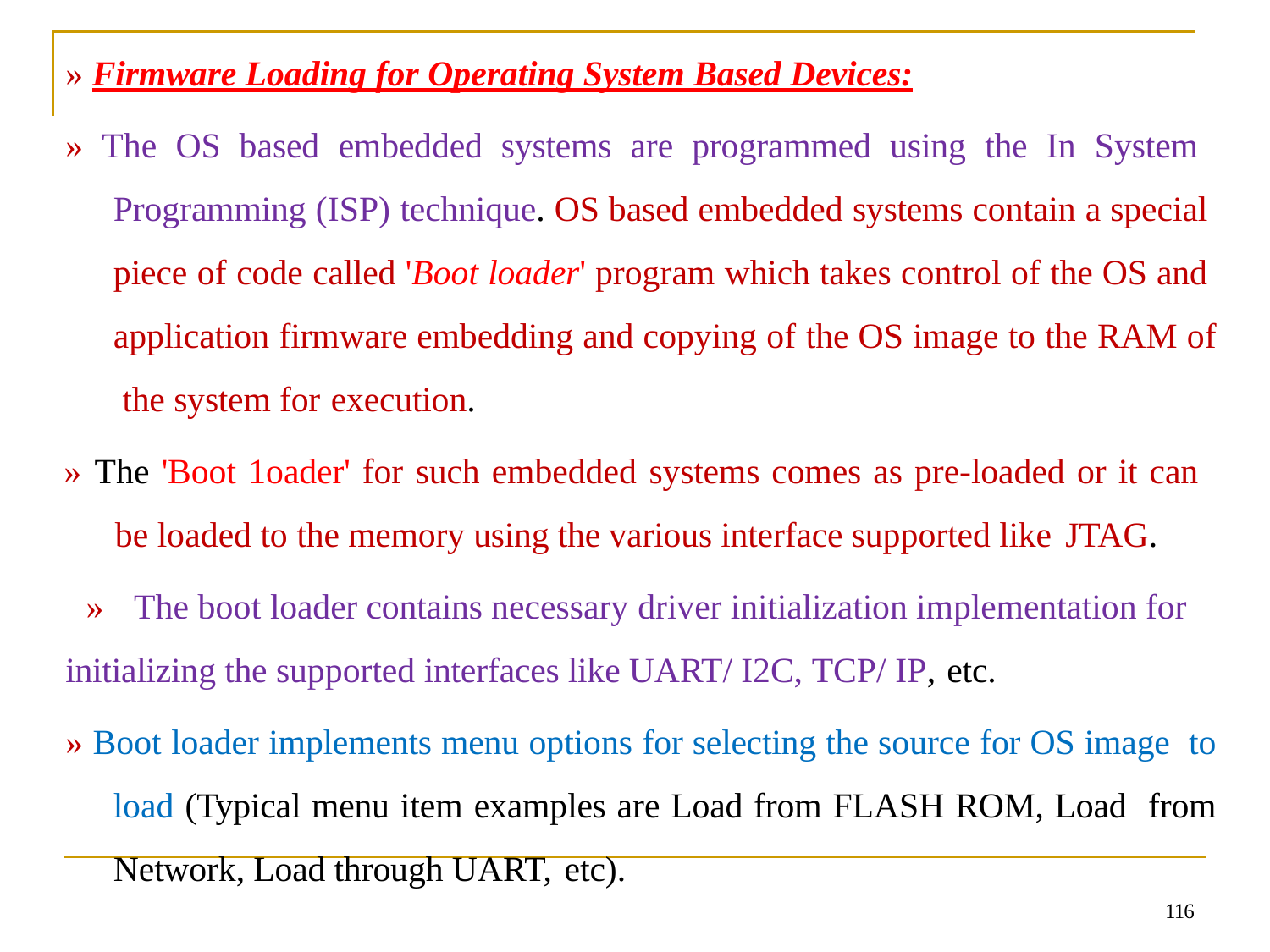

» Firmware Loading for Operating System Based Devices:
» The OS based embedded systems are programmed using the In System  Programming (ISP) technique. OS based embedded systems contain a special  piece of code called 'Boot loader' program which takes control of the OS and  application firmware embedding and copying of the OS image to the RAM of  the system for execution.
» The 'Boot 1oader' for such embedded systems comes as pre-loaded or it can
be loaded to the memory using the various interface supported like JTAG.
»	The boot loader contains necessary driver initialization implementation for
initializing the supported interfaces like UART/ I2C, TCP/ IP, etc.
» Boot loader implements menu options for selecting the source for OS image  to load (Typical menu item examples are Load from FLASH ROM, Load  from Network, Load through UART, etc).
116